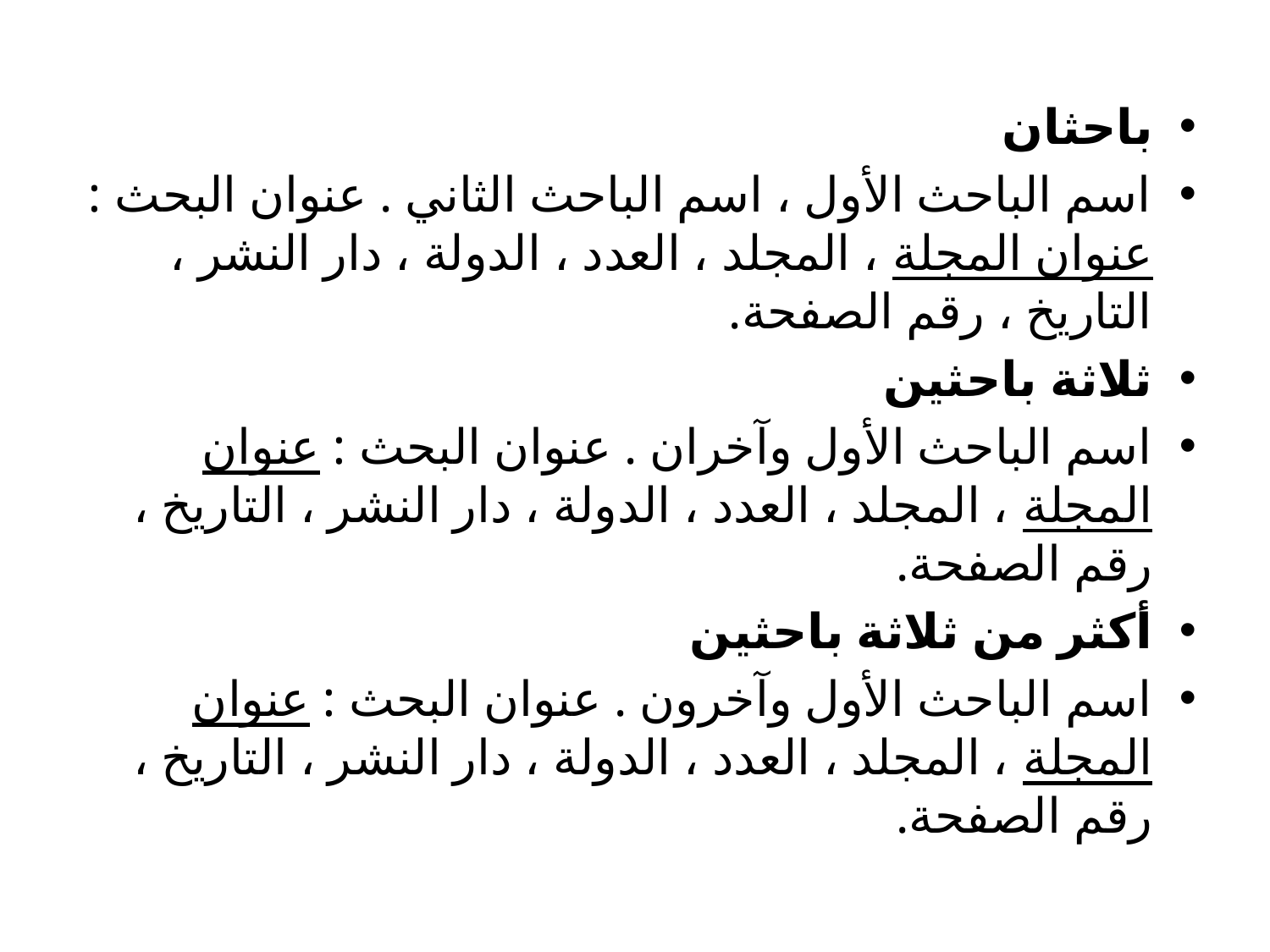

باحثان
اسم الباحث الأول ، اسم الباحث الثاني . عنوان البحث : عنوان المجلة ، المجلد ، العدد ، الدولة ، دار النشر ، التاريخ ، رقم الصفحة.
ثلاثة باحثين
اسم الباحث الأول وآخران . عنوان البحث : عنوان المجلة ، المجلد ، العدد ، الدولة ، دار النشر ، التاريخ ، رقم الصفحة.
أكثر من ثلاثة باحثين
اسم الباحث الأول وآخرون . عنوان البحث : عنوان المجلة ، المجلد ، العدد ، الدولة ، دار النشر ، التاريخ ، رقم الصفحة.